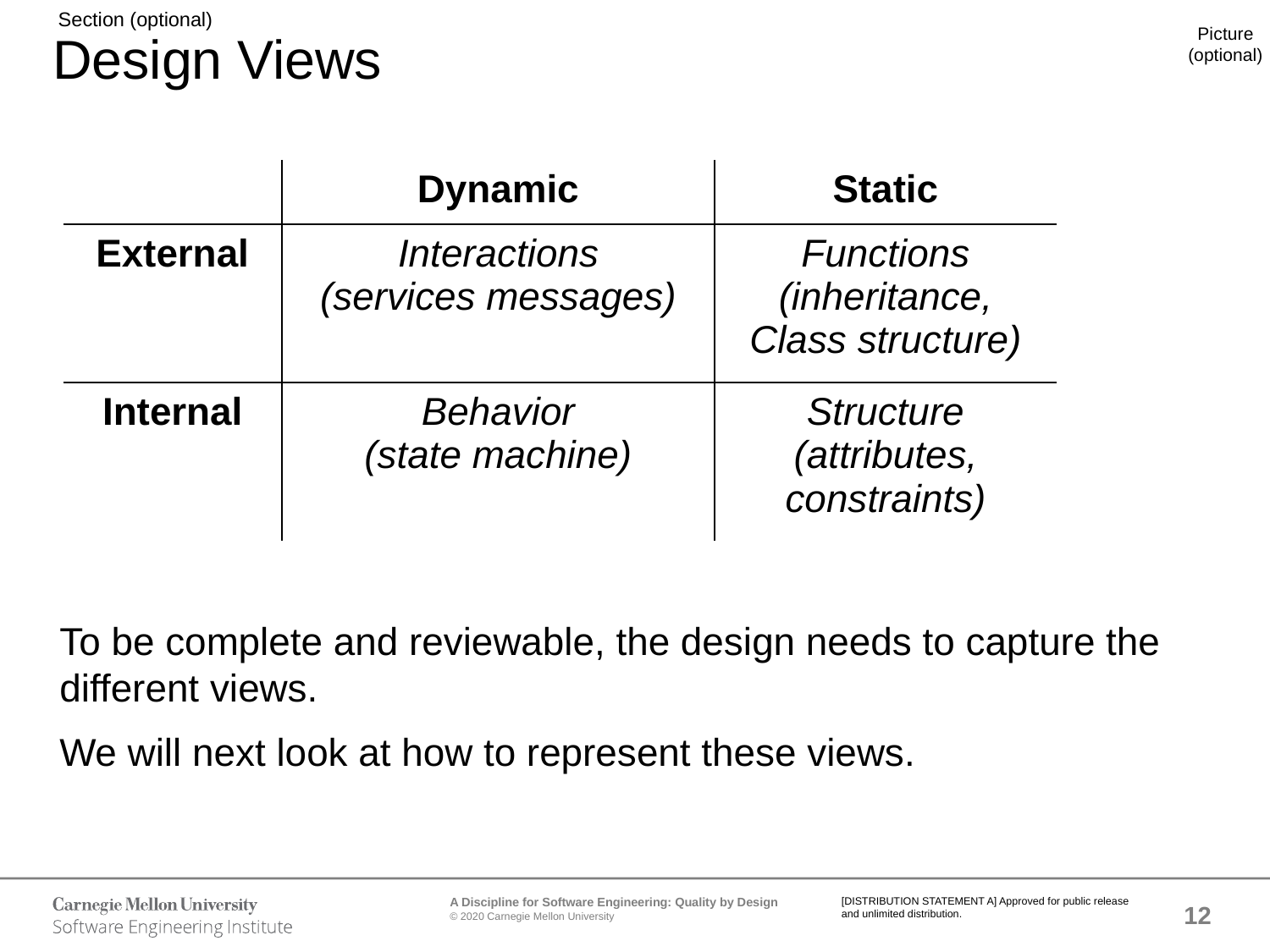

# Design Views
|  | Dynamic | Static |
| --- | --- | --- |
| External | Interactions (services messages) | Functions (inheritance, Class structure) |
| Internal | Behavior (state machine) | Structure (attributes, constraints) |
To be complete and reviewable, the design needs to capture the different views.
We will next look at how to represent these views.